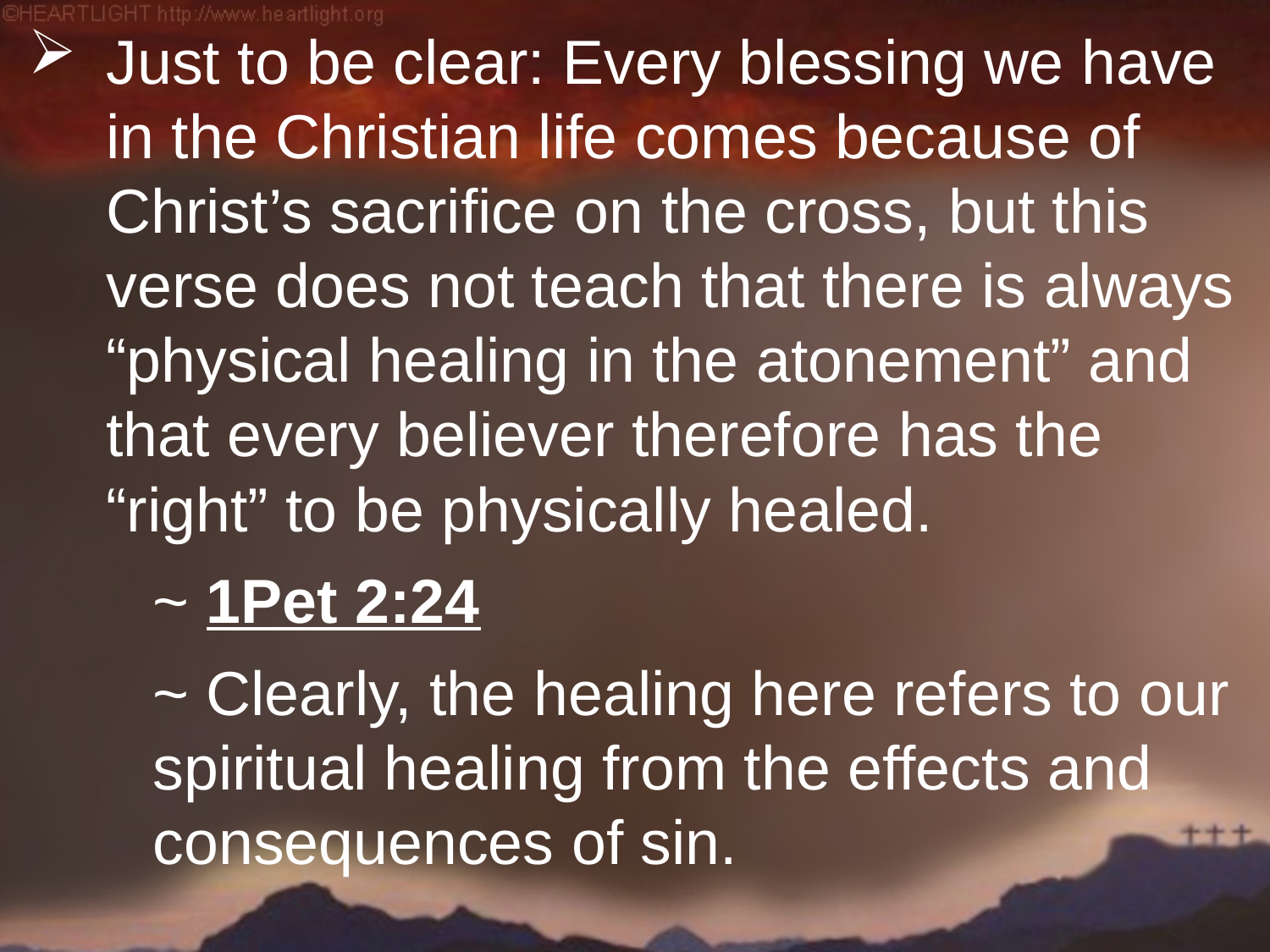

Just to be clear: Every blessing we have in the Christian life comes because of Christ’s sacrifice on the cross, but this verse does not teach that there is always “physical healing in the atonement” and that every believer therefore has the “right” to be physically healed.
		~ 1Pet 2:24
		~ Clearly, the healing here refers to our 					spiritual healing from the effects and 					consequences of sin.